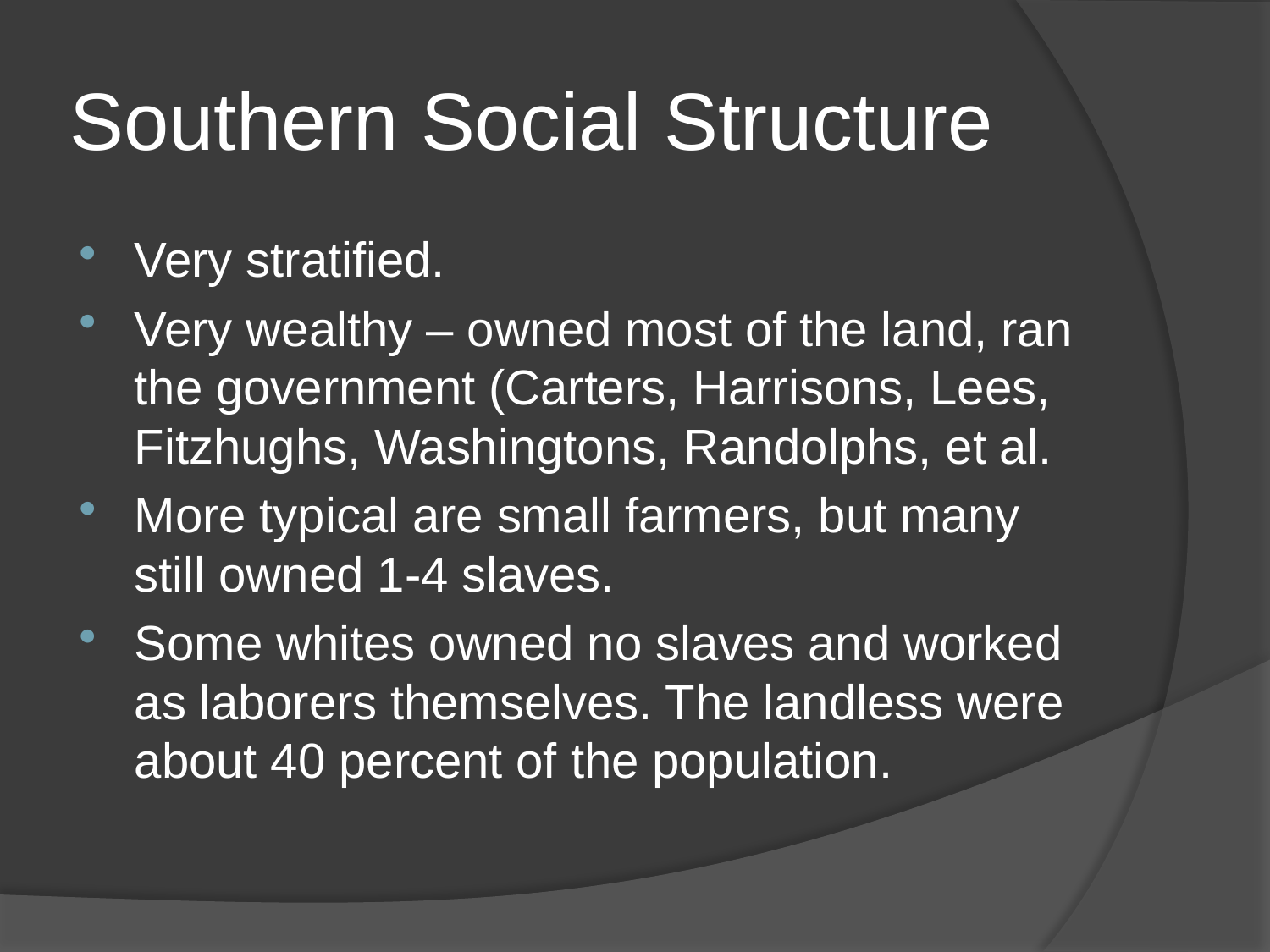

# Southern Social Structure
Very stratified.
Very wealthy – owned most of the land, ran the government (Carters, Harrisons, Lees, Fitzhughs, Washingtons, Randolphs, et al.
More typical are small farmers, but many still owned 1-4 slaves.
Some whites owned no slaves and worked as laborers themselves. The landless were about 40 percent of the population.